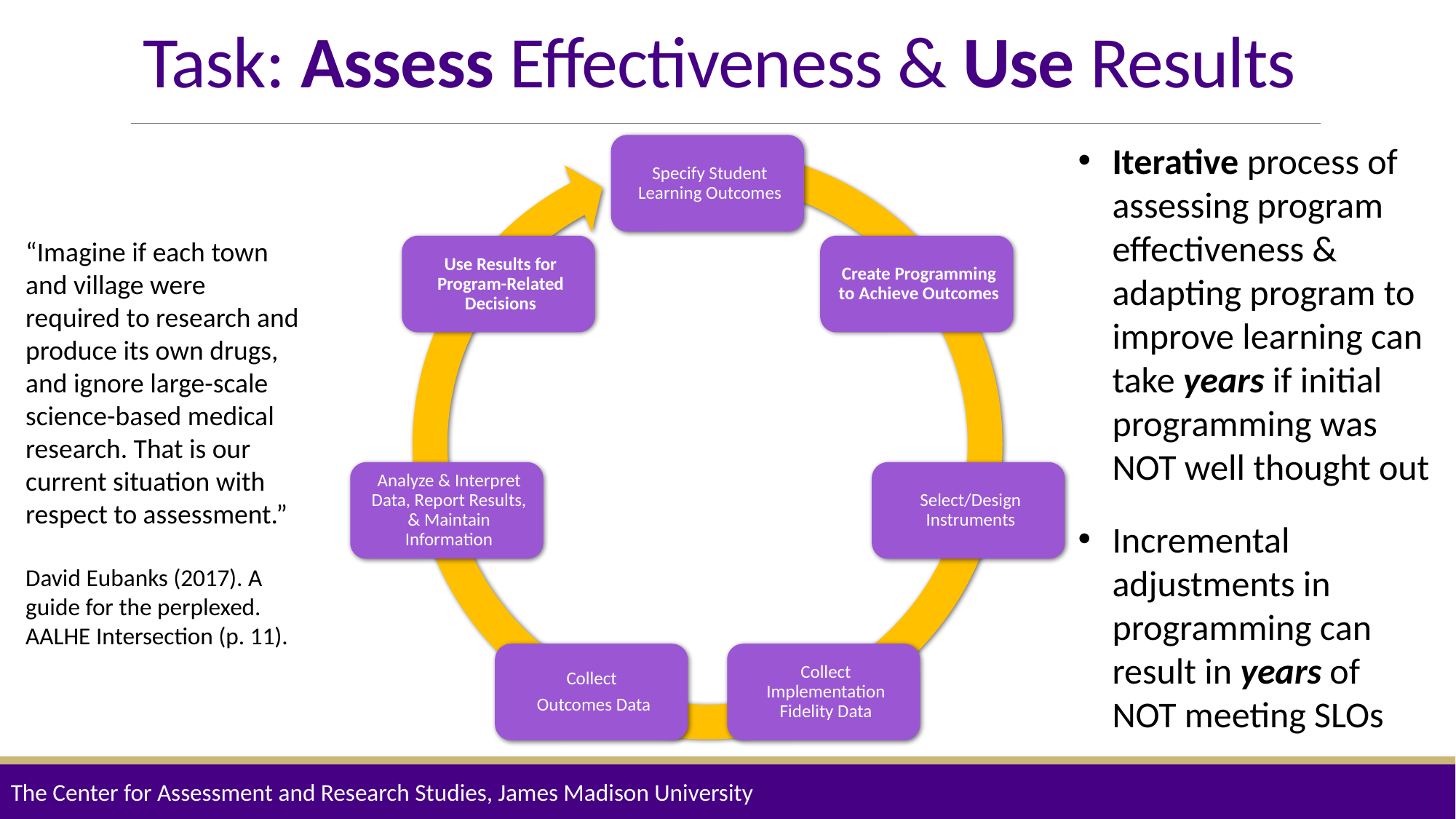

# Task: Assess Effectiveness & Use Results
Specify Student Learning Outcomes
Create Programming to Achieve Outcomes
Select/Design Instruments
Collect Implementation Fidelity Data
Collect
Outcomes Data
Analyze & Interpret Data, Report Results, & Maintain Information
Use Results for Program-Related Decisions
Iterative process of assessing program effectiveness & adapting program to improve learning can take years if initial programming was NOT well thought out

Incremental adjustments in programming can result in years of NOT meeting SLOs

“Imagine if each town and village were required to research and produce its own drugs, and ignore large-scale science-based medical research. That is our current situation with respect to assessment.”

David Eubanks (2017). A guide for the perplexed. AALHE Intersection (p. 11).
The Center for Assessment and Research Studies, James Madison University